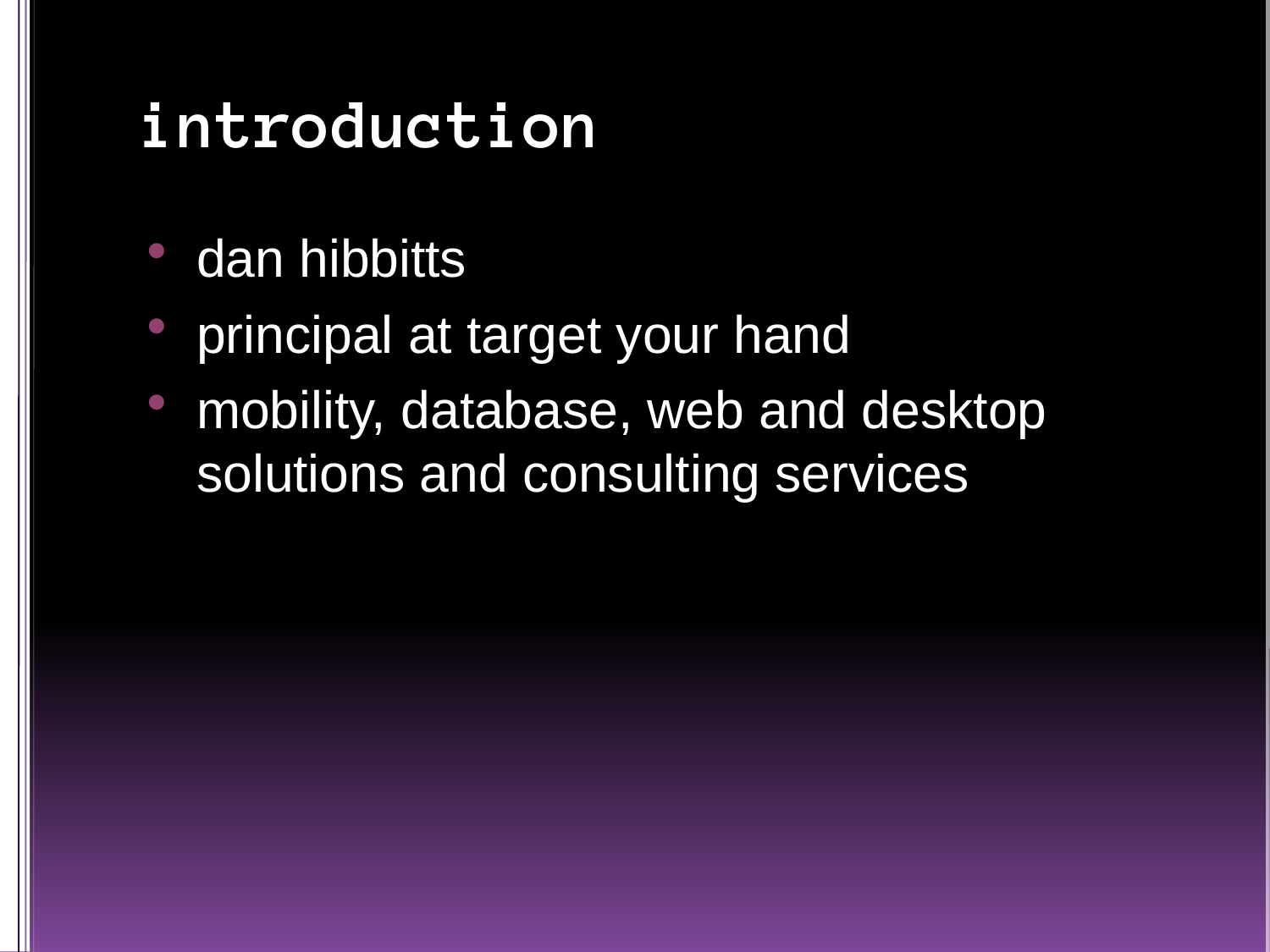

# introduction
dan hibbitts
principal at target your hand
mobility, database, web and desktop solutions and consulting services